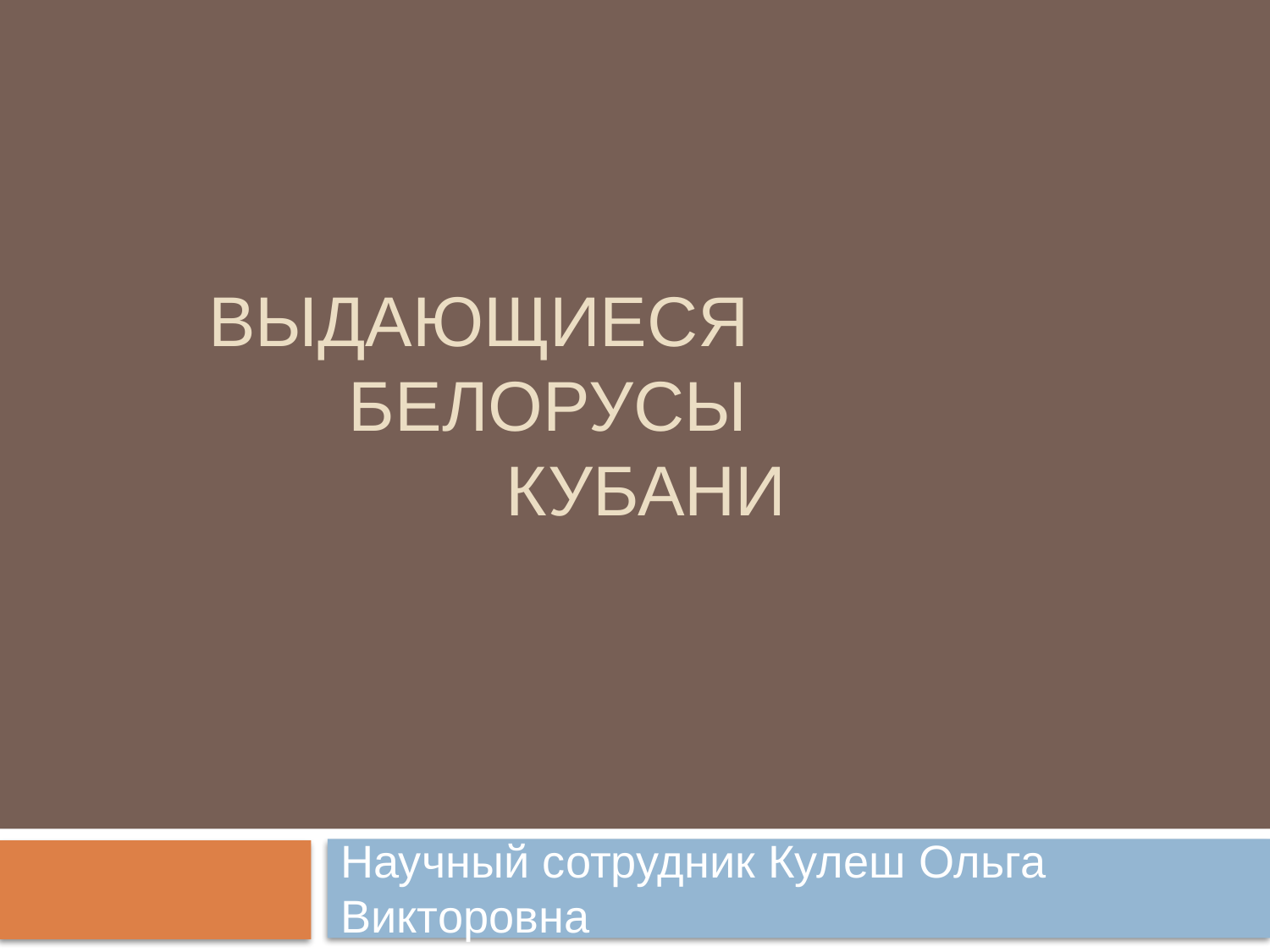

# Выдающиеся                  белорусы кубани
Научный сотрудник Кулеш Ольга Викторовна